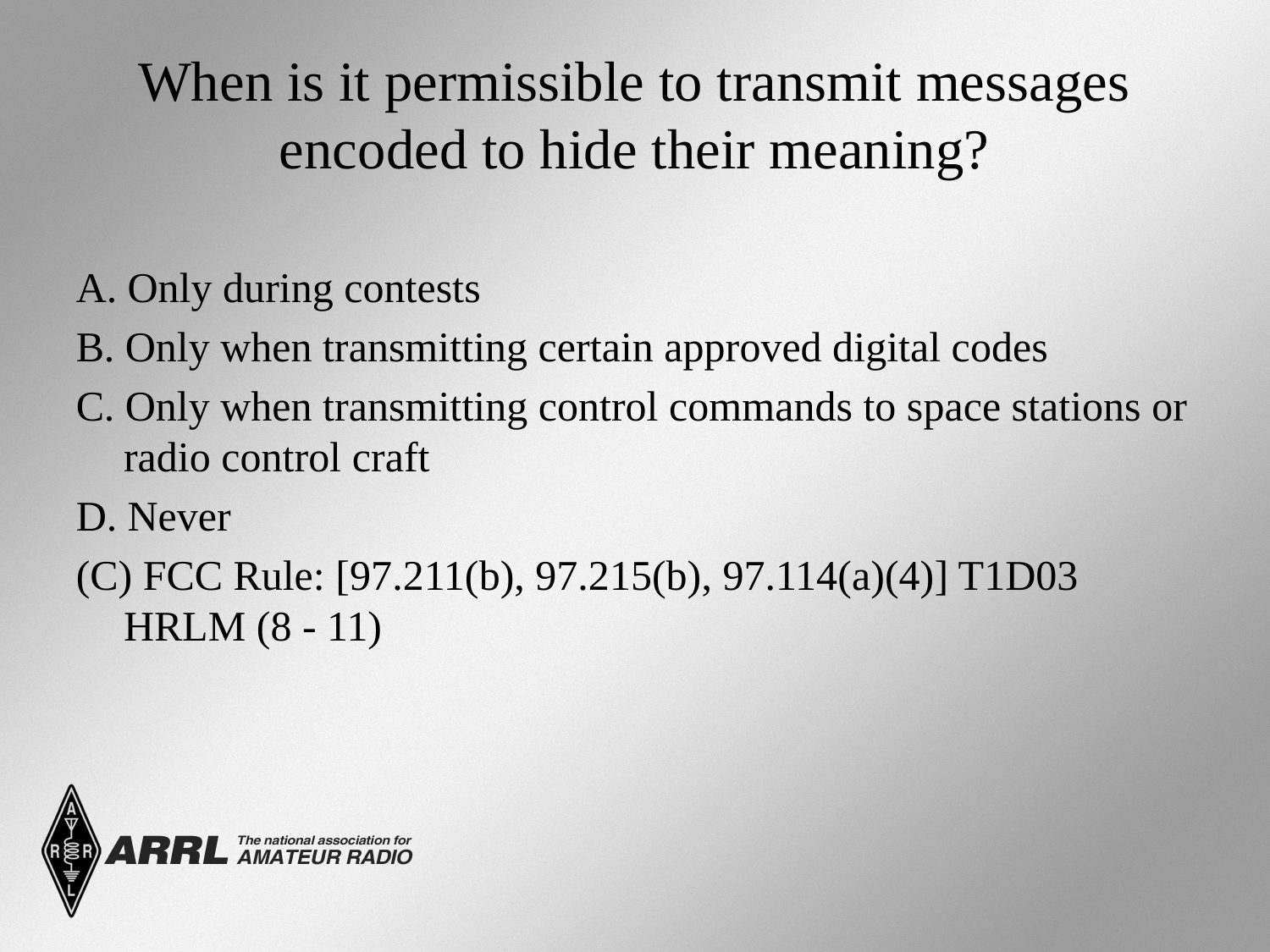

# When is it permissible to transmit messages encoded to hide their meaning?
A. Only during contests
B. Only when transmitting certain approved digital codes
C. Only when transmitting control commands to space stations or radio control craft
D. Never
(C) FCC Rule: [97.211(b), 97.215(b), 97.114(a)(4)] T1D03 HRLM (8 - 11)